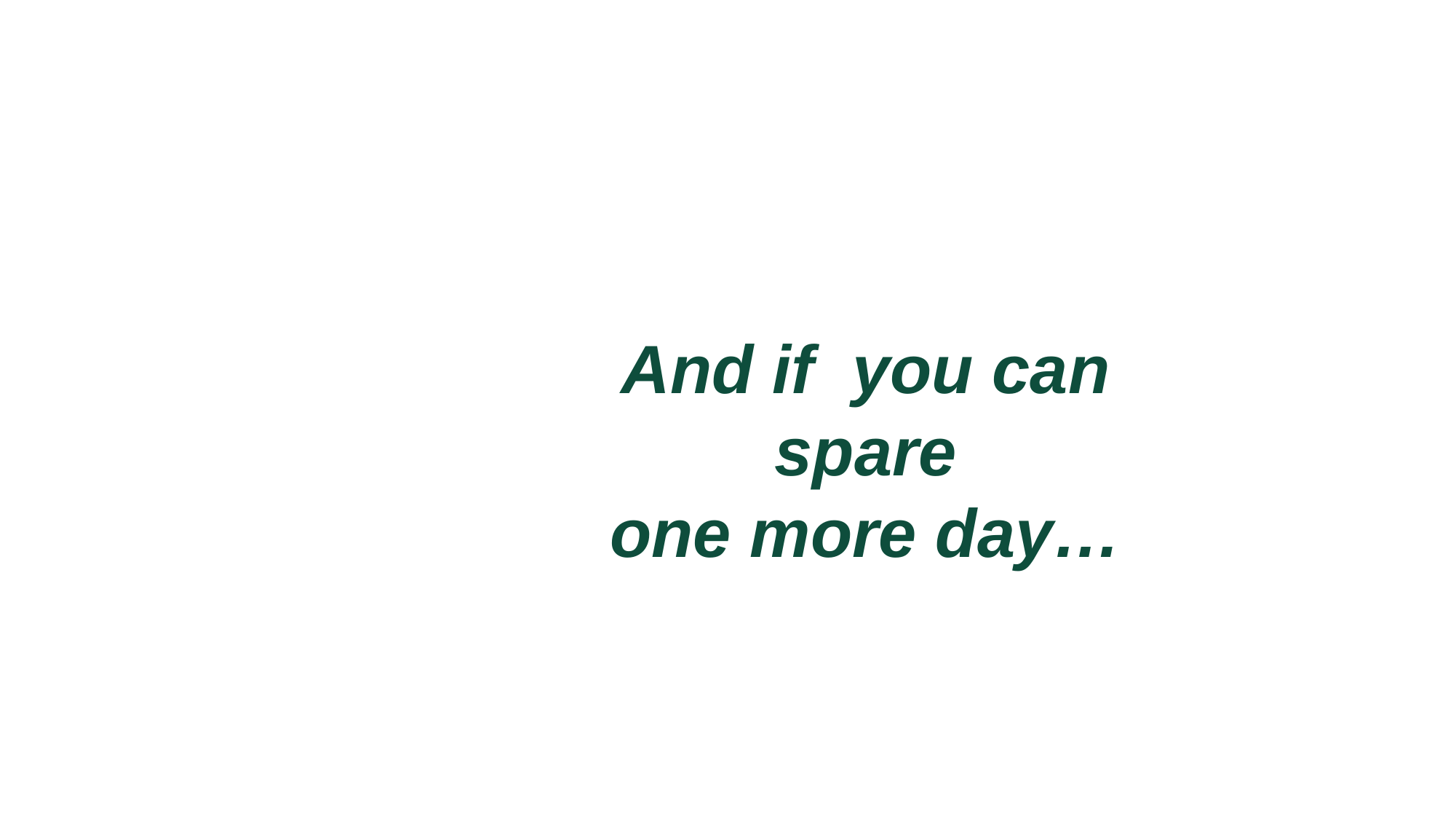

And if  you can spare
one more day…